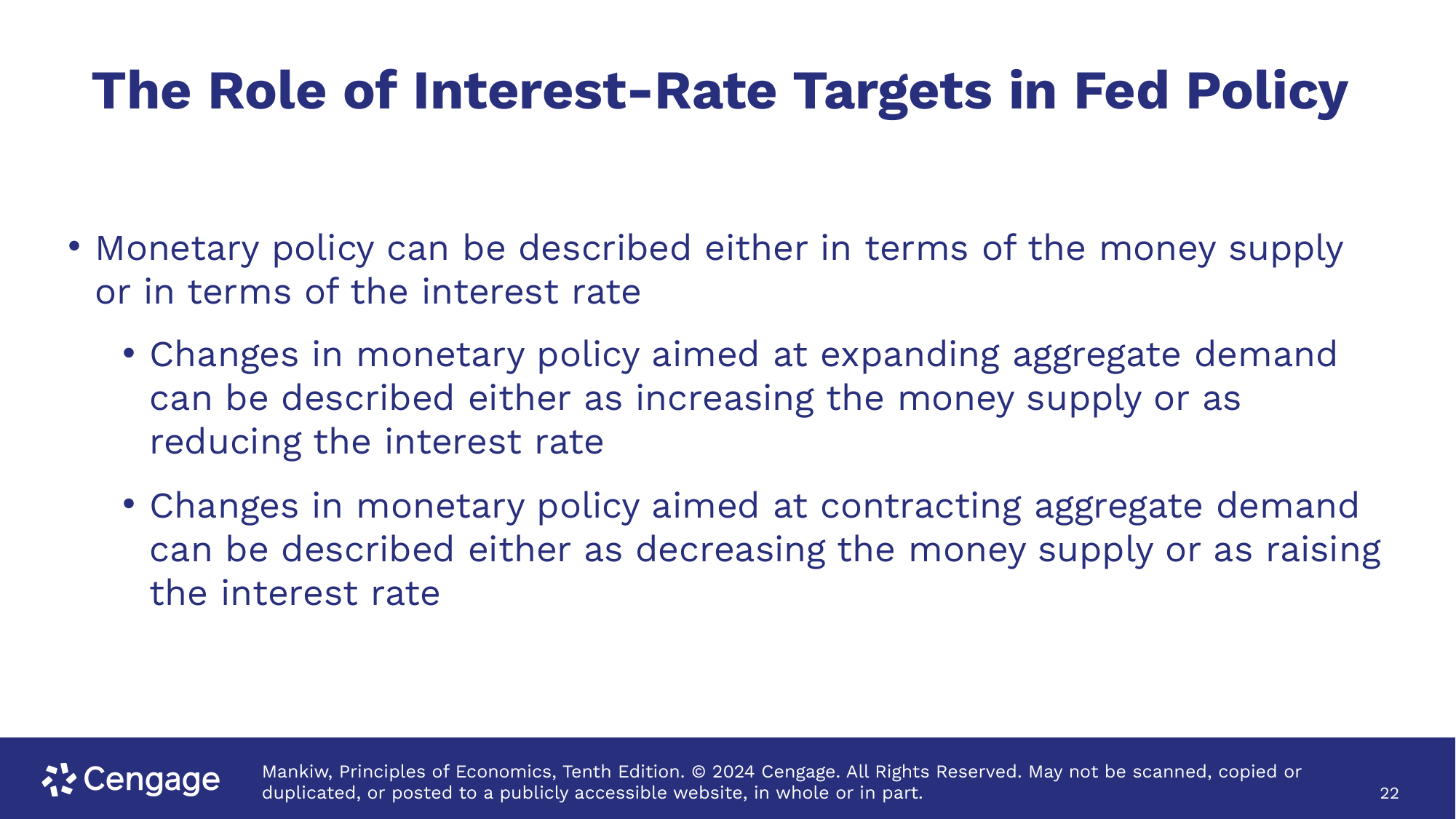

# The Role of Interest-Rate Targets in Fed Policy
Monetary policy can be described either in terms of the money supply or in terms of the interest rate
Changes in monetary policy aimed at expanding aggregate demand can be described either as increasing the money supply or as reducing the interest rate
Changes in monetary policy aimed at contracting aggregate demand can be described either as decreasing the money supply or as raising the interest rate